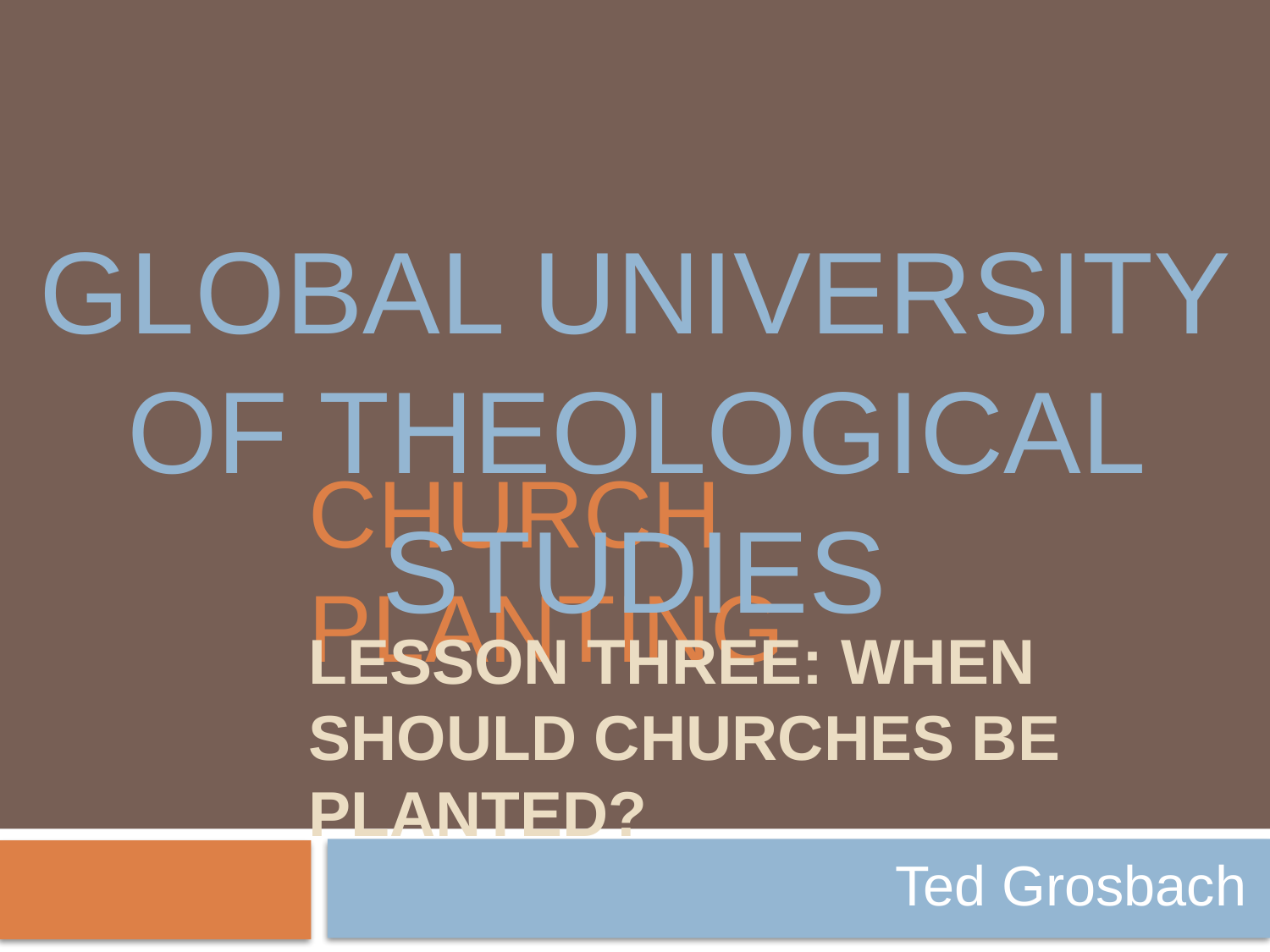

GLOBAL UNIVERSITY OF THEOLOGICAL STUDIES
# Church Planting
Lesson Three: When Should Churches Be Planted?
Ted Grosbach